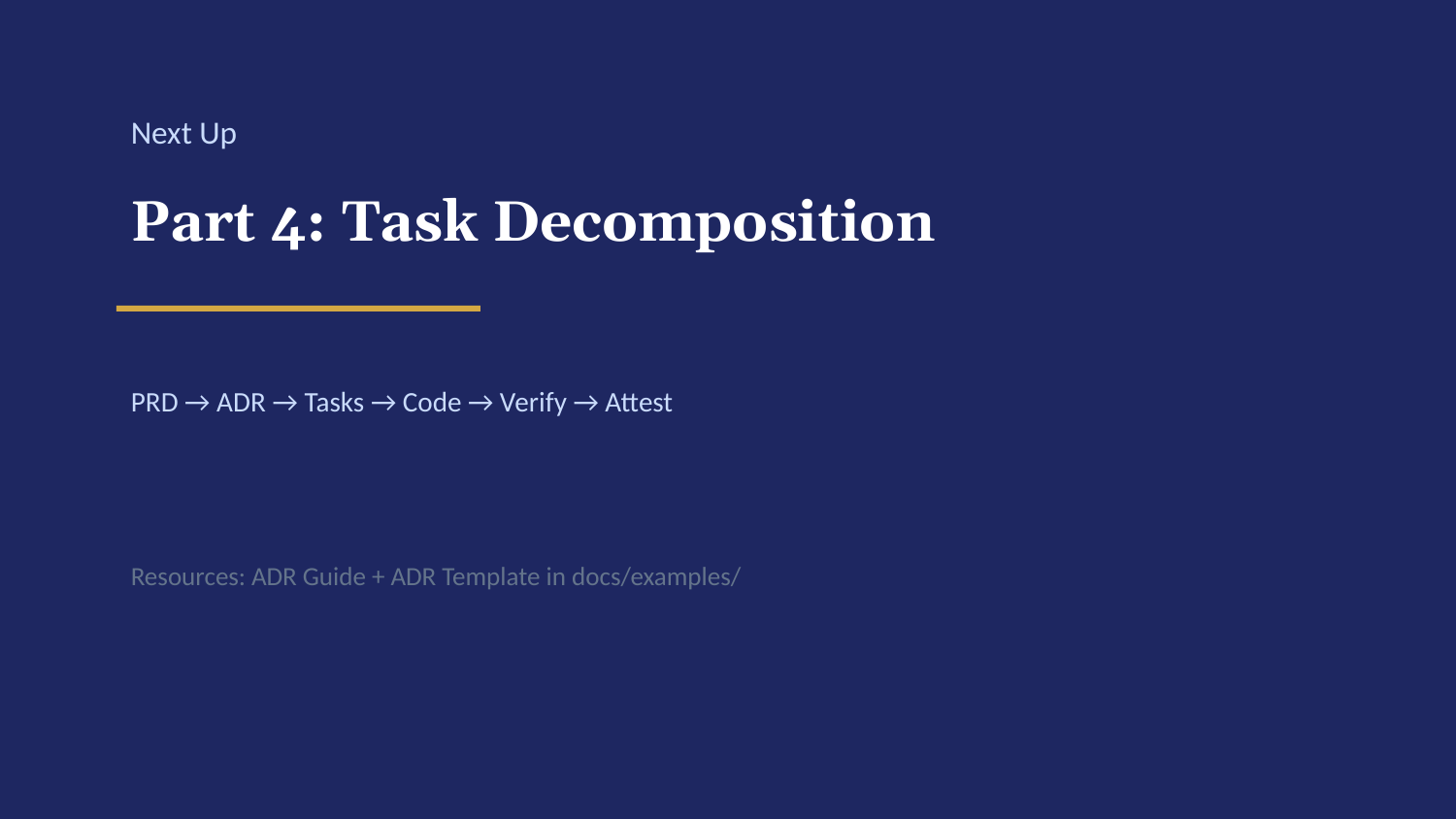

Next Up
Part 4: Task Decomposition

PRD → ADR → Tasks → Code → Verify → Attest
Resources: ADR Guide + ADR Template in docs/examples/